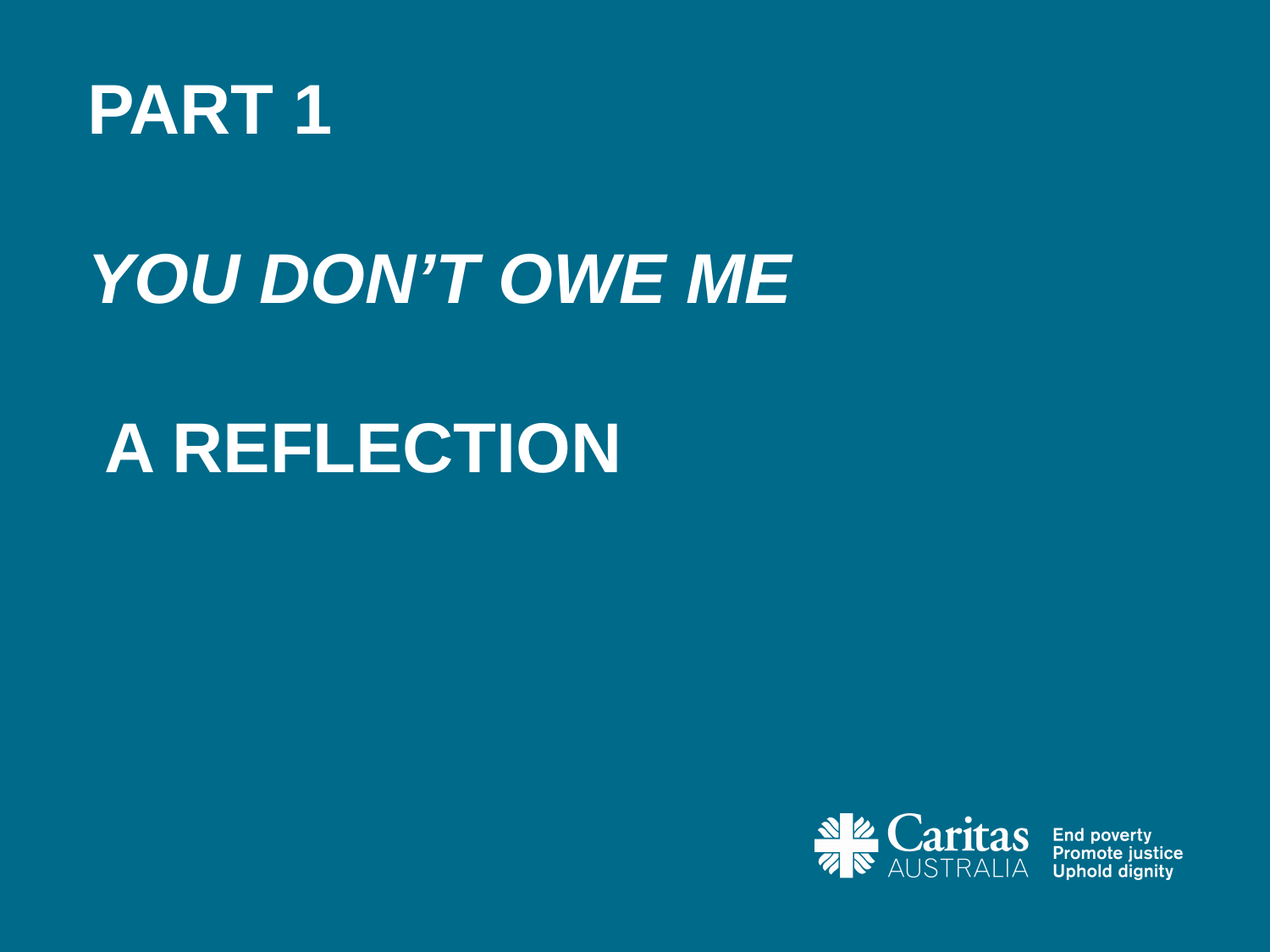

# Part 1 You don’t owe me A reflection